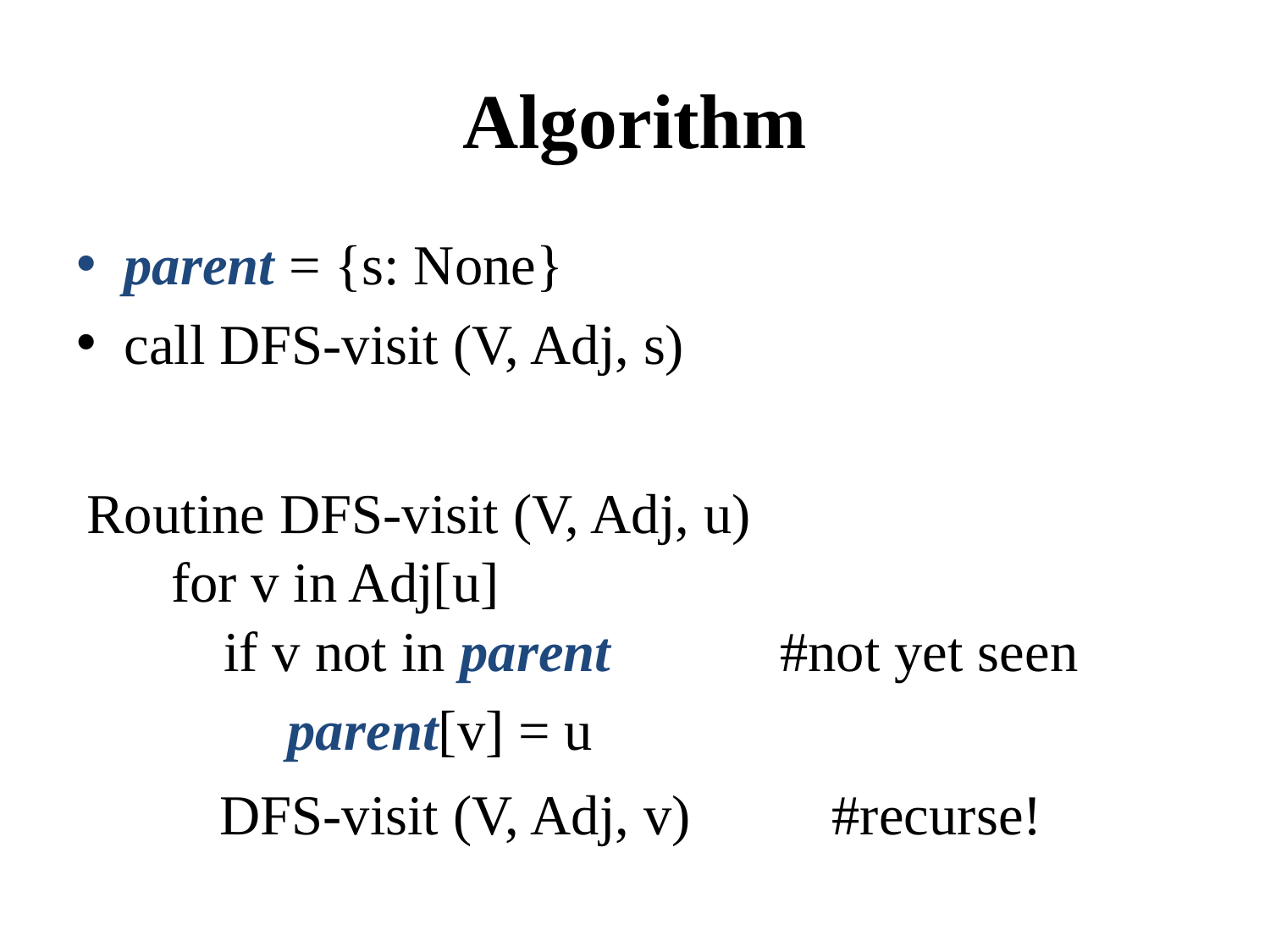

# Algorithm
parent = {s: None}
call DFS-visit (V, Adj, s)
Routine DFS-visit (V, Adj, u)
for v in Adj[u]
if v not in parent         	#not yet seen
parent[v] = u
DFS-visit (V, Adj, v)  	    #recurse!